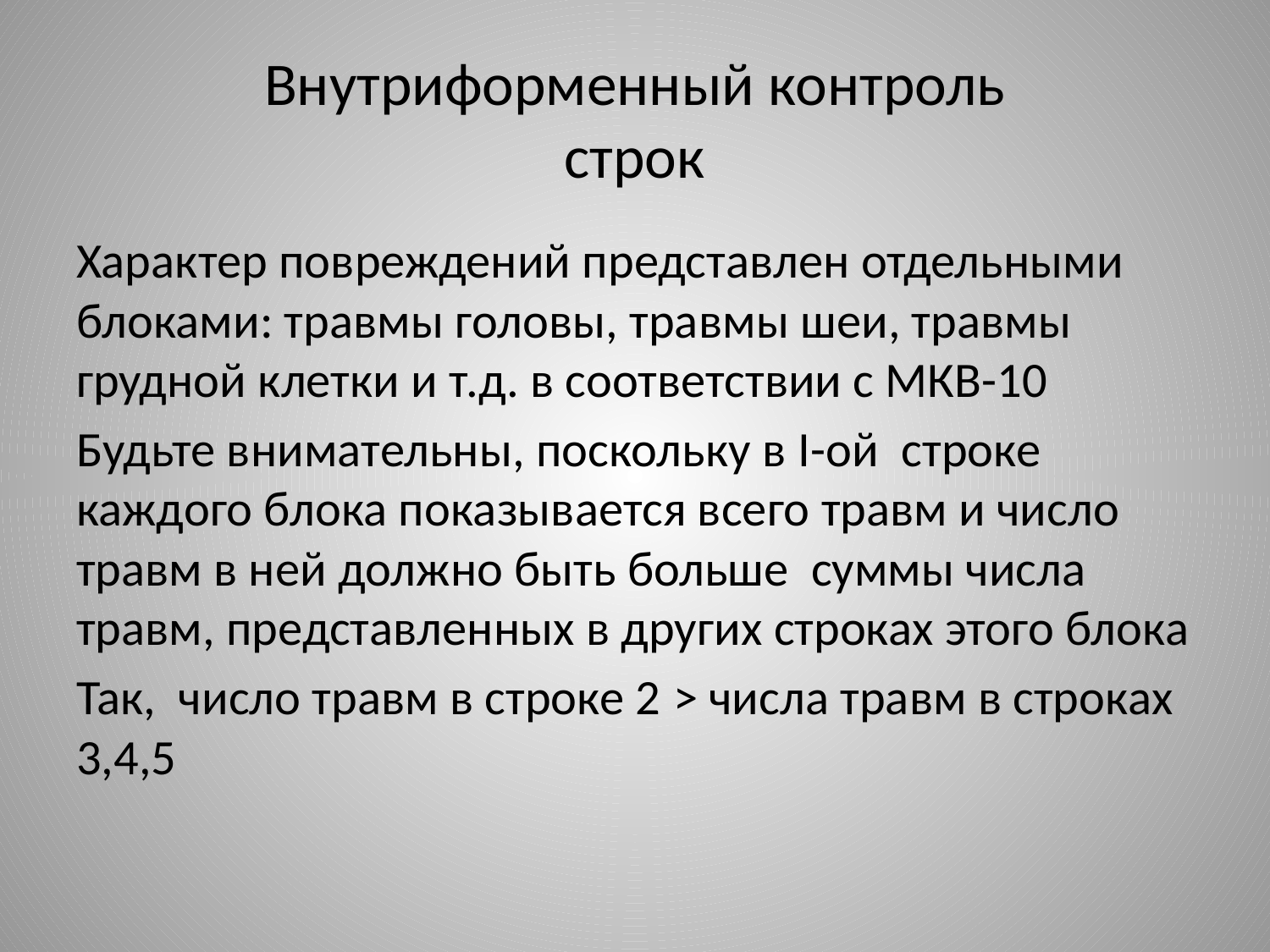

# Внутриформенный контроль строк
Характер повреждений представлен отдельными блоками: травмы головы, травмы шеи, травмы грудной клетки и т.д. в соответствии с МКВ-10
Будьте внимательны, поскольку в I-ой  строке каждого блока показывается всего травм и число травм в ней должно быть больше  суммы числа травм, представленных в других строках этого блока
Так,  число травм в строке 2 > числа травм в строках 3,4,5